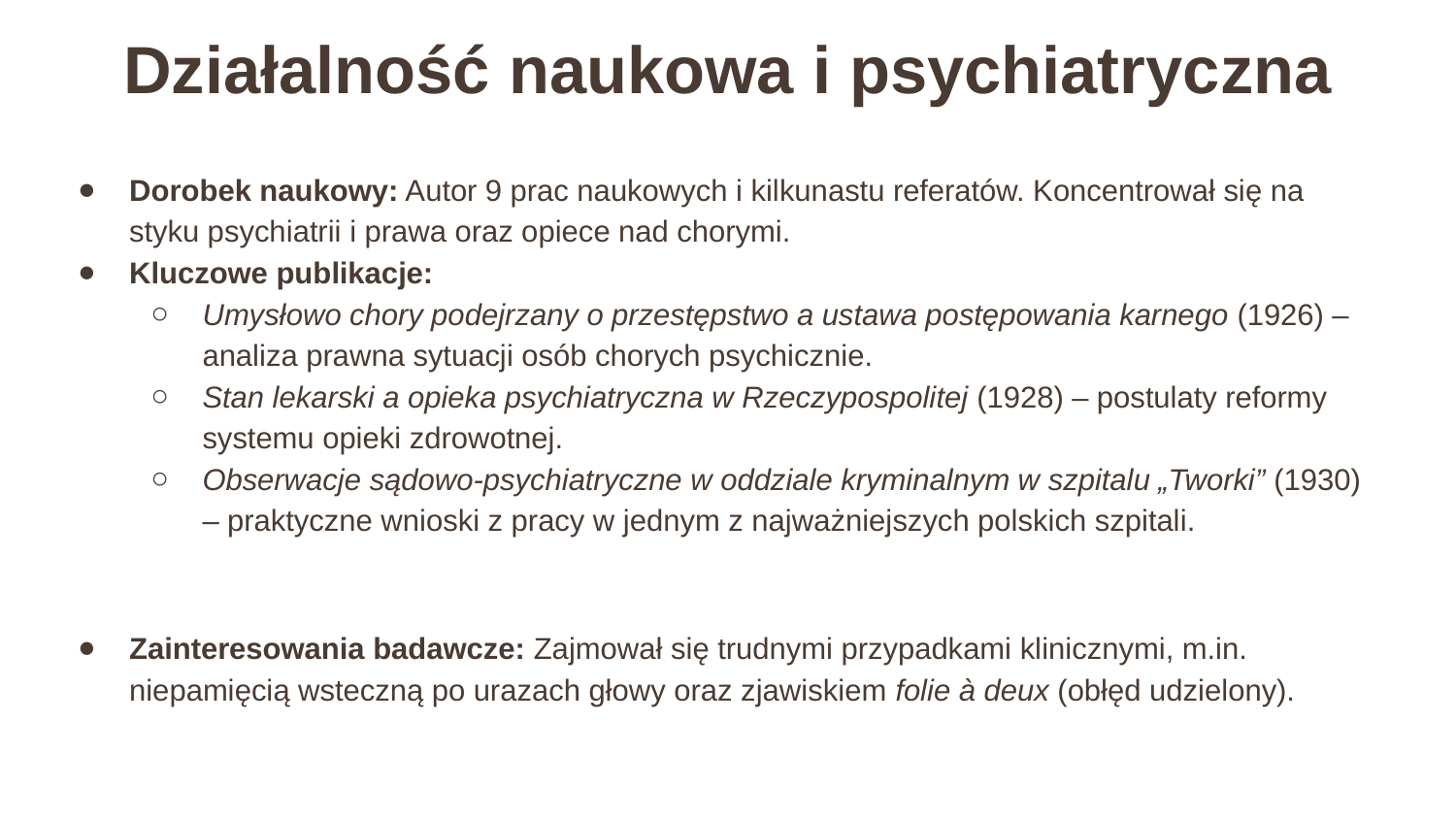

# Działalność naukowa i psychiatryczna
Dorobek naukowy: Autor 9 prac naukowych i kilkunastu referatów. Koncentrował się na styku psychiatrii i prawa oraz opiece nad chorymi.
Kluczowe publikacje:
Umysłowo chory podejrzany o przestępstwo a ustawa postępowania karnego (1926) – analiza prawna sytuacji osób chorych psychicznie.
Stan lekarski a opieka psychiatryczna w Rzeczypospolitej (1928) – postulaty reformy systemu opieki zdrowotnej.
Obserwacje sądowo-psychiatryczne w oddziale kryminalnym w szpitalu „Tworki” (1930) – praktyczne wnioski z pracy w jednym z najważniejszych polskich szpitali.

Zainteresowania badawcze: Zajmował się trudnymi przypadkami klinicznymi, m.in. niepamięcią wsteczną po urazach głowy oraz zjawiskiem folie à deux (obłęd udzielony).